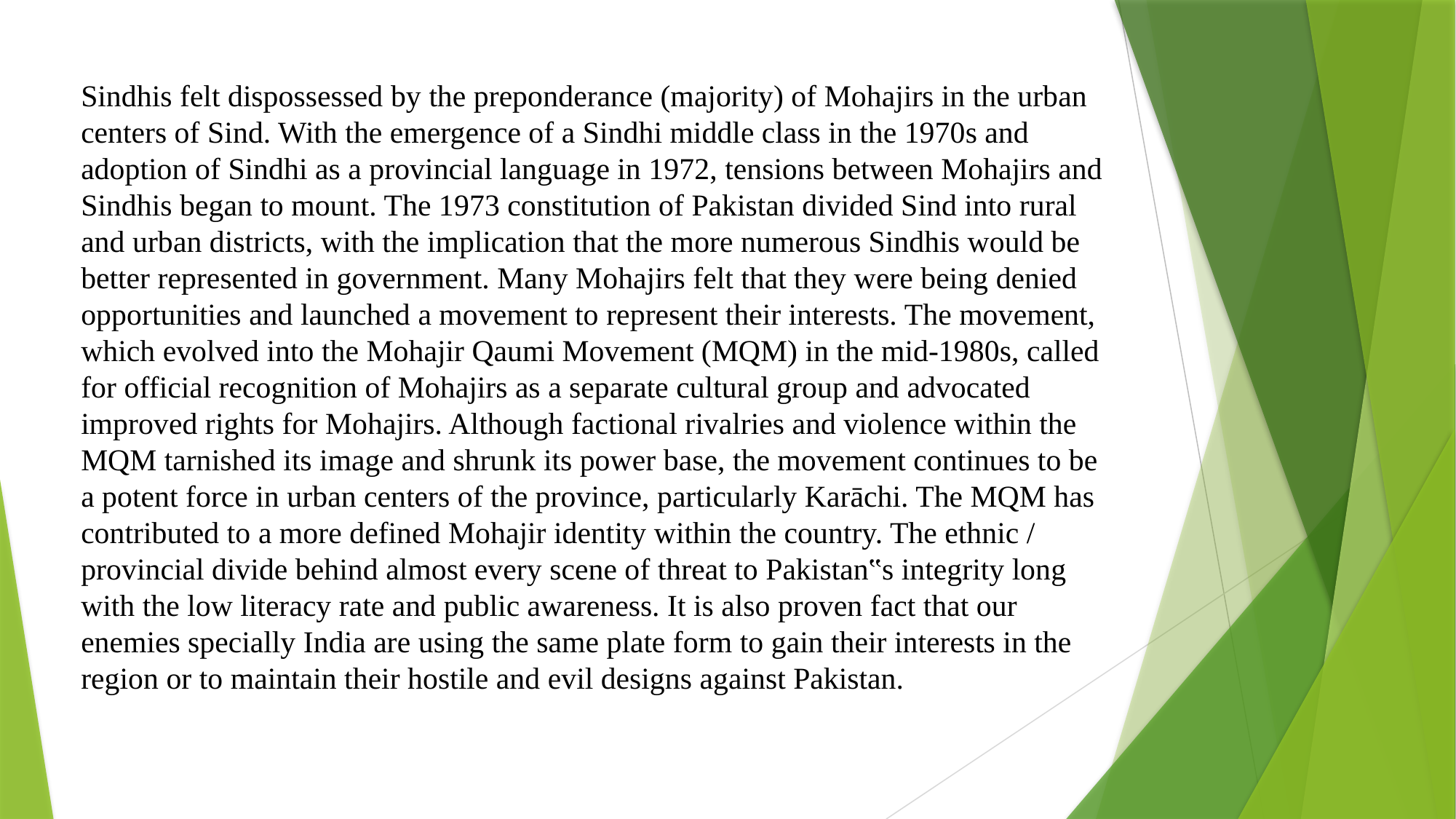

Sindhis felt dispossessed by the preponderance (majority) of Mohajirs in the urban centers of Sind. With the emergence of a Sindhi middle class in the 1970s and adoption of Sindhi as a provincial language in 1972, tensions between Mohajirs and Sindhis began to mount. The 1973 constitution of Pakistan divided Sind into rural and urban districts, with the implication that the more numerous Sindhis would be better represented in government. Many Mohajirs felt that they were being denied opportunities and launched a movement to represent their interests. The movement, which evolved into the Mohajir Qaumi Movement (MQM) in the mid-1980s, called for official recognition of Mohajirs as a separate cultural group and advocated improved rights for Mohajirs. Although factional rivalries and violence within the MQM tarnished its image and shrunk its power base, the movement continues to be a potent force in urban centers of the province, particularly Karāchi. The MQM has contributed to a more defined Mohajir identity within the country. The ethnic / provincial divide behind almost every scene of threat to Pakistan‟s integrity long with the low literacy rate and public awareness. It is also proven fact that our enemies specially India are using the same plate form to gain their interests in the region or to maintain their hostile and evil designs against Pakistan.